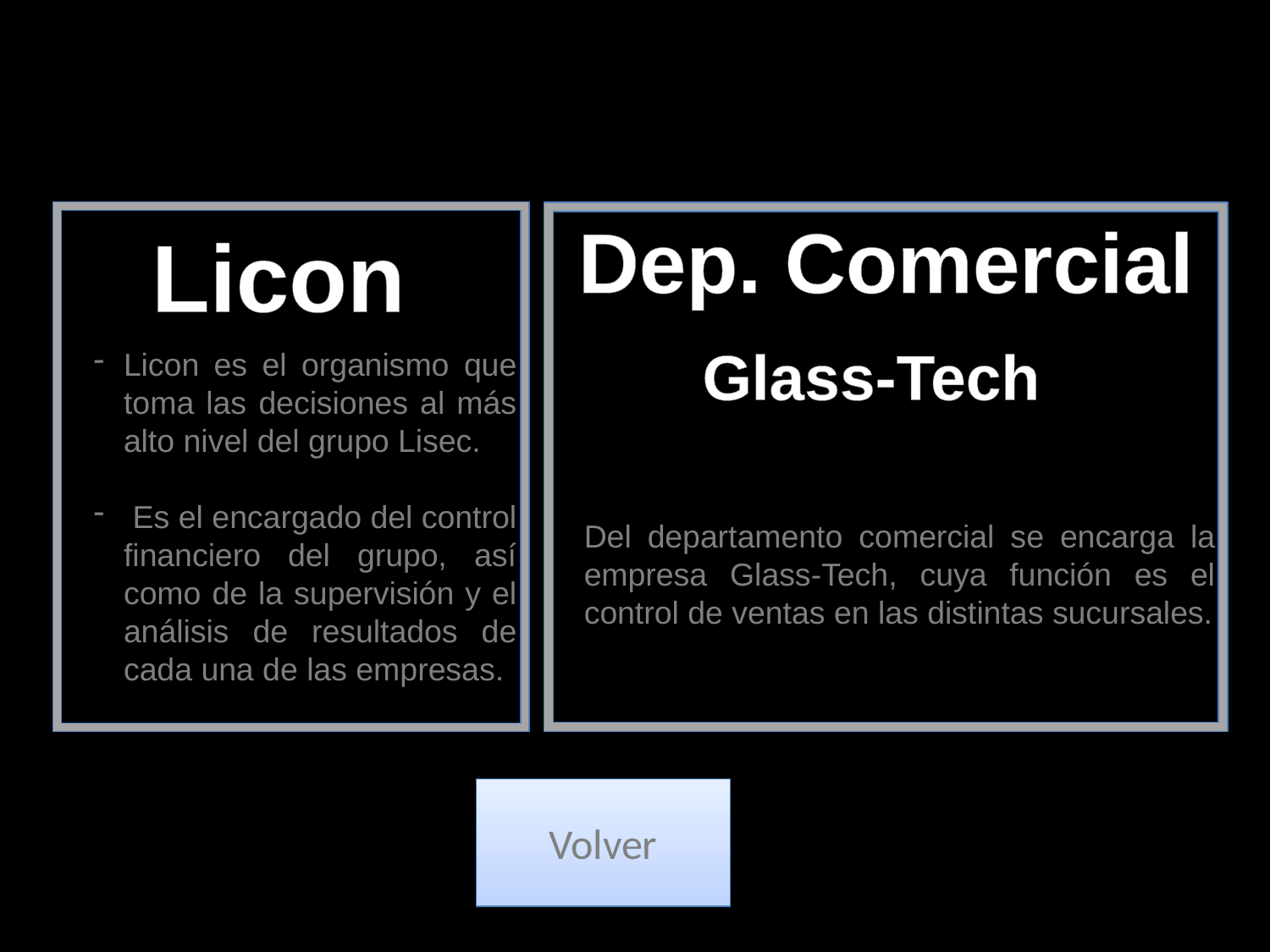

Dep. Comercial
Licon
Glass-Tech
Licon es el organismo que toma las decisiones al más alto nivel del grupo Lisec.

 Es el encargado del control financiero del grupo, así como de la supervisión y el análisis de resultados de cada una de las empresas.
Del departamento comercial se encarga la empresa Glass-Tech, cuya función es el control de ventas en las distintas sucursales.
Volver